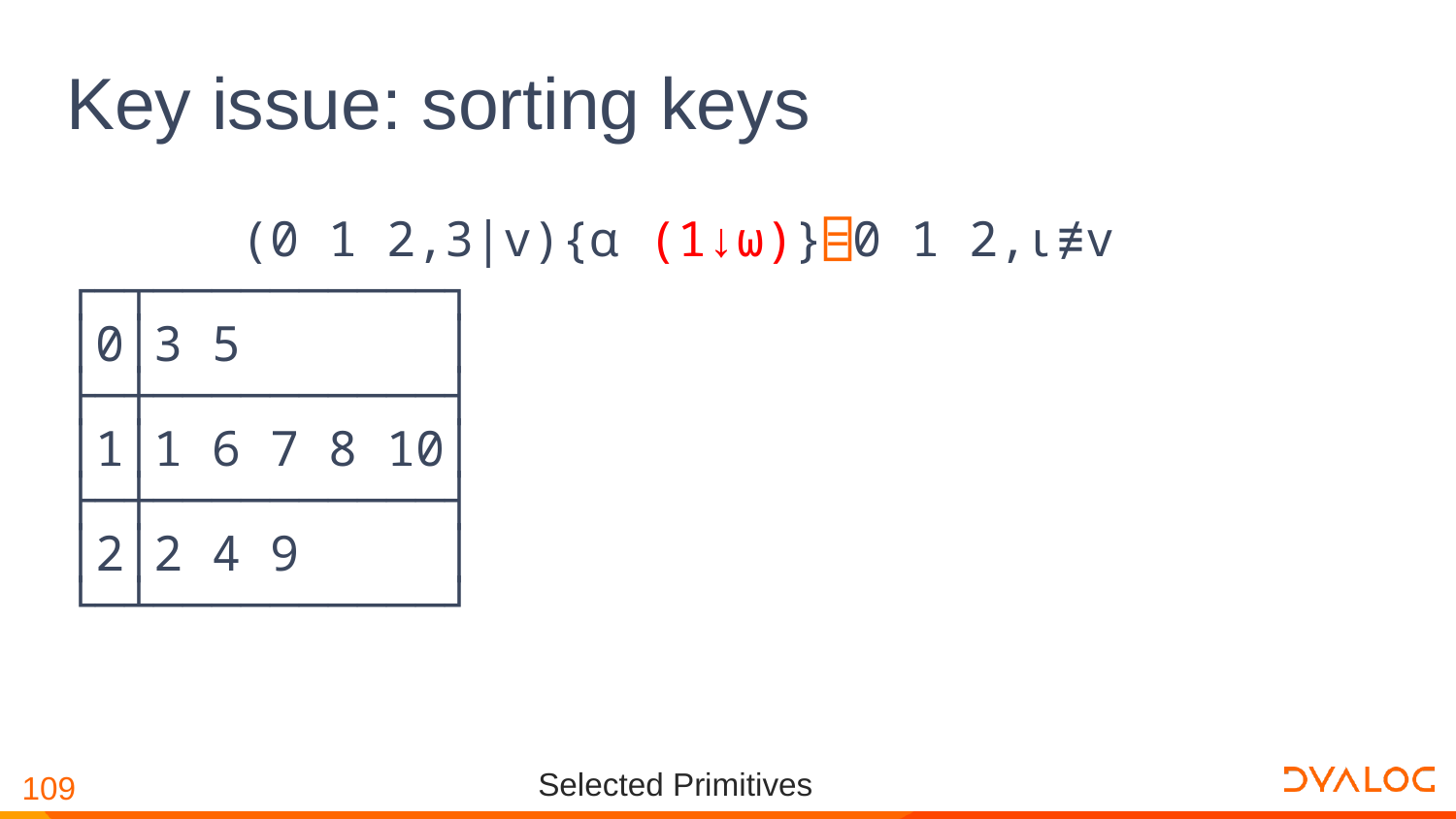

# Key issue: sorting keys
      (0 1 2,3|v){⍺ (1↓⍵)}⌸0 1 2,⍳≢v
┌─┬──────────┐
│0│3 5       │
├─┼──────────┤
│1│1 6 7 8 10│
├─┼──────────┤
│2│2 4 9     │
└─┴──────────┘